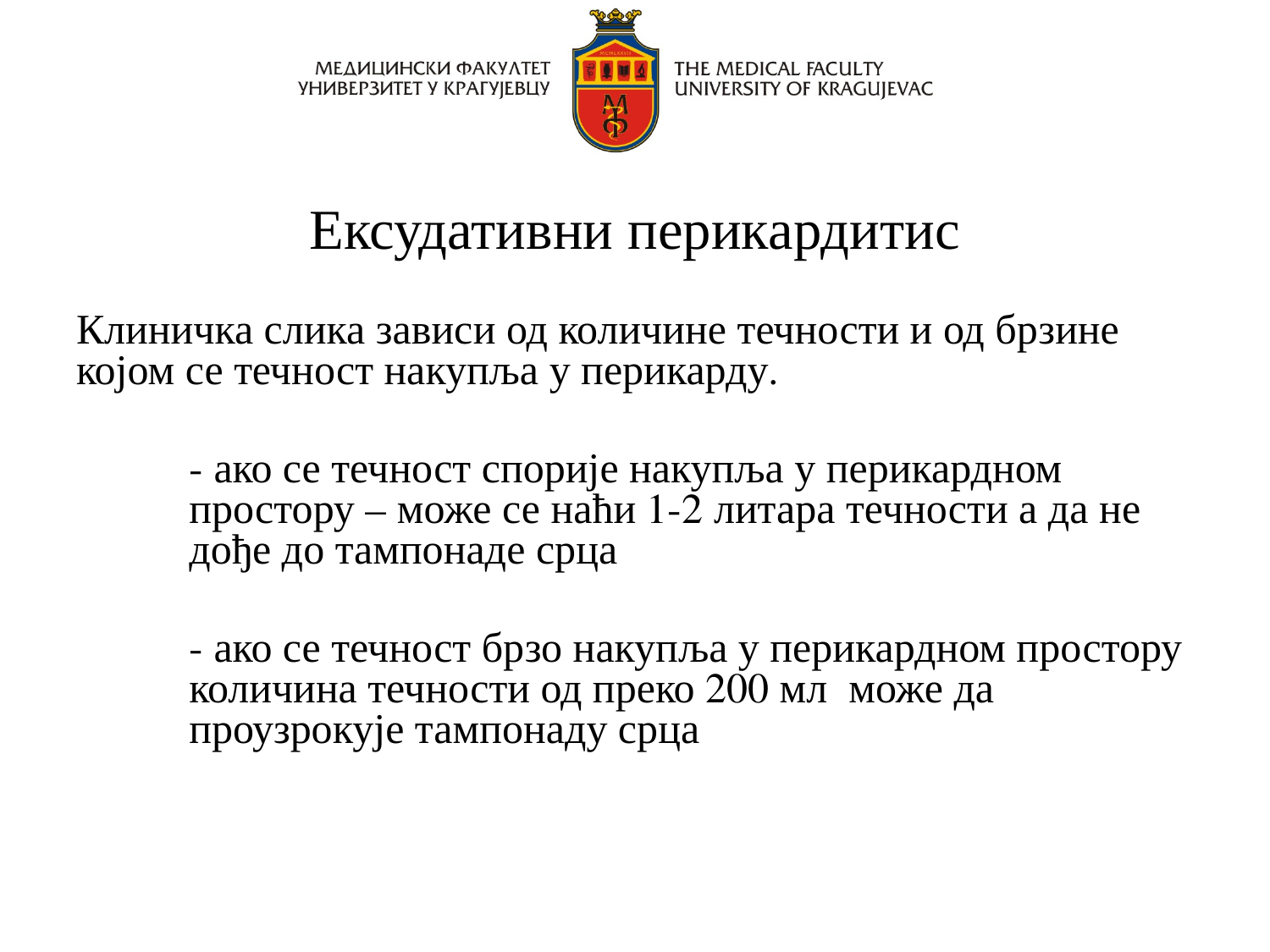

# Ексудативни перикардитис

Клиничка слика зависи од количине течности и од брзине којом се течност накупља у перикарду.

- ако се течност спорије накупља у перикардном простору – може се наћи 1-2 литара течности а да не дође до тампонаде срца

- ако се течност брзо накупља у перикардном простору количина течности од преко 200 мл  може да проузрокује тампонаду срца